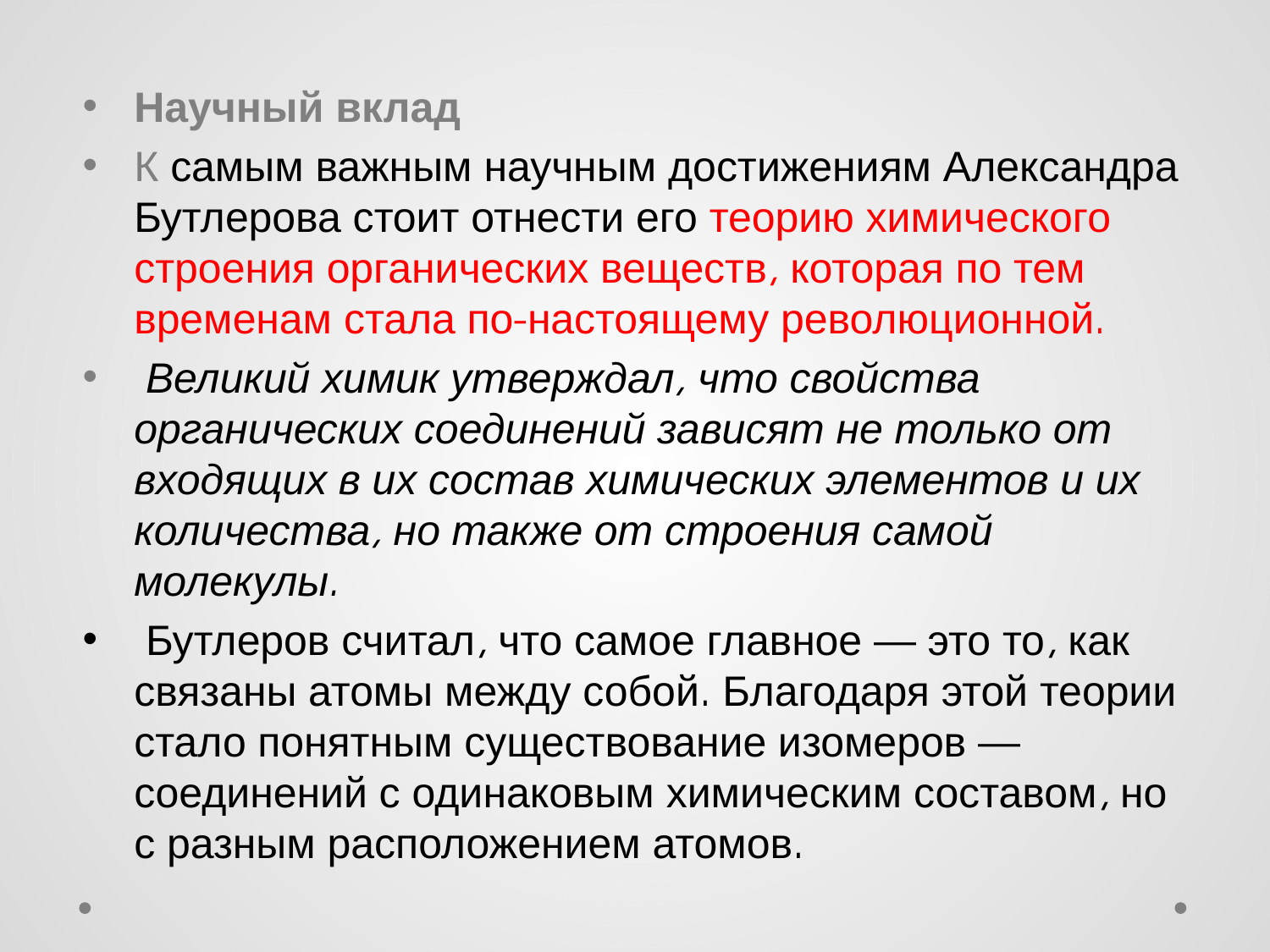

#
Научный вклад
К самым важным научным достижениям Александра Бутлерова стоит отнести его теорию химического строения органических веществ, которая по тем временам стала по-настоящему революционной.
 Великий химик утверждал, что свойства органических соединений зависят не только от входящих в их состав химических элементов и их количества, но также от строения самой молекулы.
 Бутлеров считал, что самое главное — это то, как связаны атомы между собой. Благодаря этой теории стало понятным существование изомеров — соединений с одинаковым химическим составом, но с разным расположением атомов.